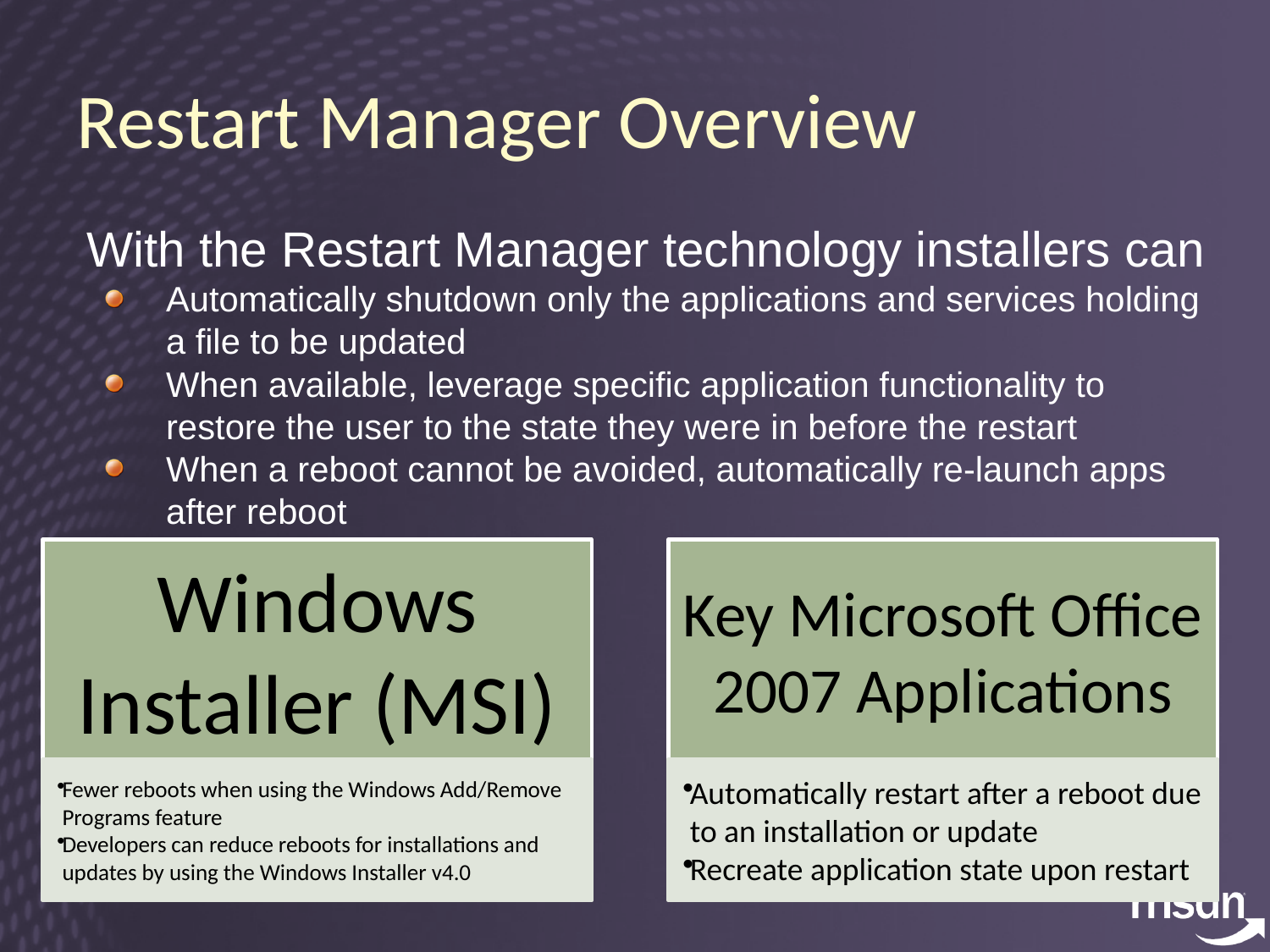

# Restart Manager Overview
With the Restart Manager technology installers can
Automatically shutdown only the applications and services holding a file to be updated
When available, leverage specific application functionality to restore the user to the state they were in before the restart
When a reboot cannot be avoided, automatically re-launch apps after reboot
Windows Installer (MSI)
Fewer reboots when using the Windows Add/Remove Programs feature
Key Microsoft Office 2007 Applications
Developers can reduce reboots for installations and updates by using the Windows Installer v4.0
Automatically restart after a reboot due to an installation or update
Recreate application state upon restart